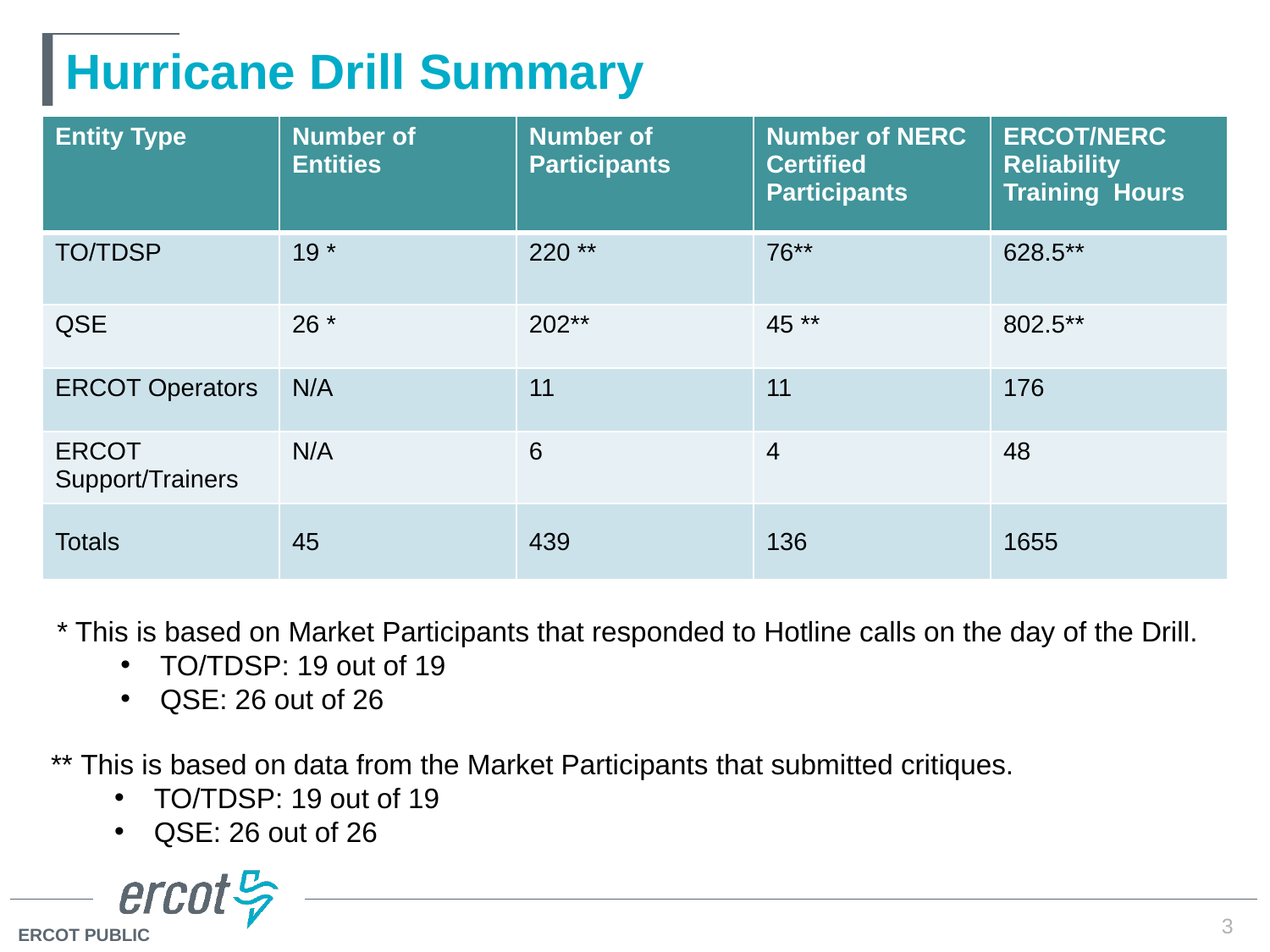

# Hurricane Drill Summary
| Entity Type | Number of Entities | Number of Participants | Number of NERC Certified Participants | ERCOT/NERC Reliability Training Hours |
| --- | --- | --- | --- | --- |
| TO/TDSP | 19 \* | 220 \*\* | 76\*\* | 628.5\*\* |
| QSE | 26 \* | 202\*\* | 45 \*\* | 802.5\*\* |
| ERCOT Operators | N/A | 11 | 11 | 176 |
| ERCOT Support/Trainers | N/A | 6 | 4 | 48 |
| Totals | 45 | 439 | 136 | 1655 |
* This is based on Market Participants that responded to Hotline calls on the day of the Drill.
TO/TDSP: 19 out of 19
QSE: 26 out of 26
** This is based on data from the Market Participants that submitted critiques.
TO/TDSP: 19 out of 19
QSE: 26 out of 26
3